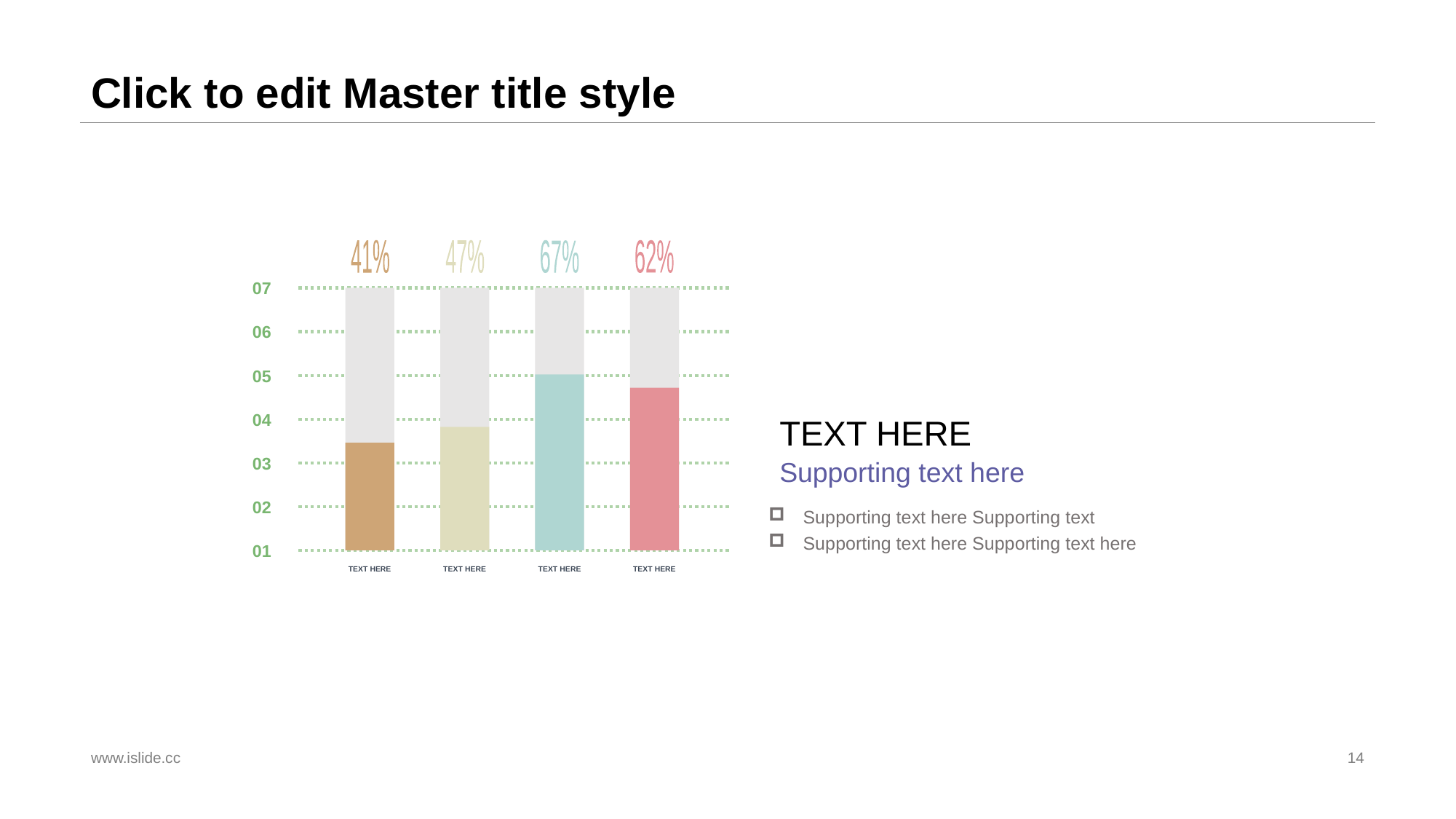

# Click to edit Master title style
41%
47%
67%
62%
07

06
05

04
TEXT HERE

03
Supporting text here
02
Supporting text here Supporting text
Supporting text here Supporting text here

01
TEXT HERE
TEXT HERE
TEXT HERE
TEXT HERE
www.islide.cc
14